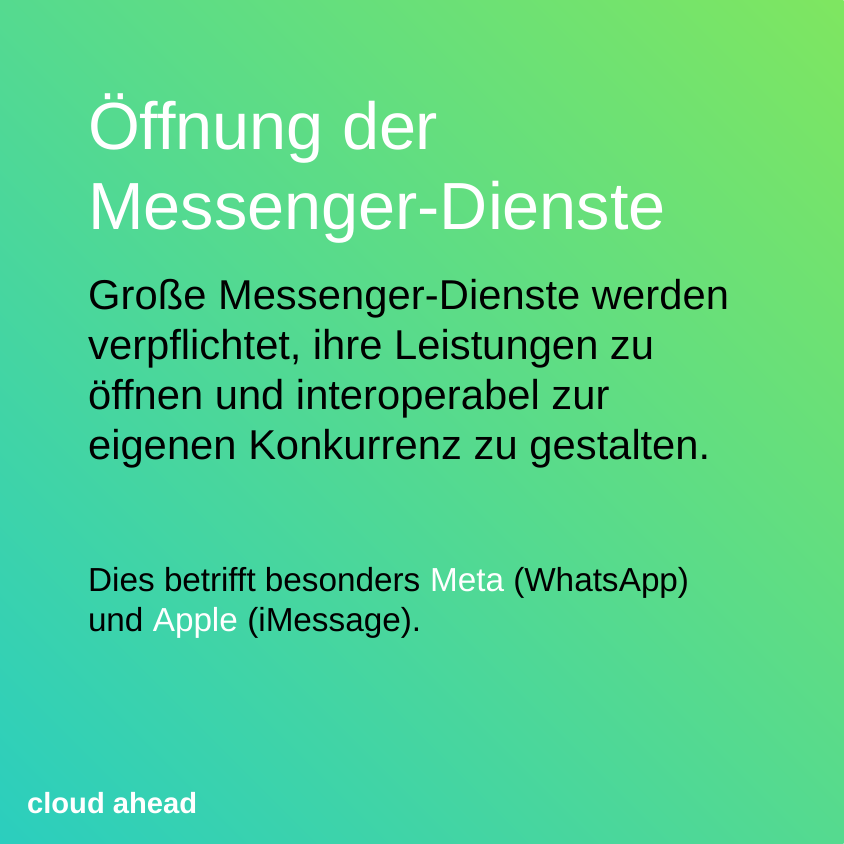

Öffnung der Messenger-Dienste
Große Messenger-Dienste werden verpflichtet, ihre Leistungen zu öffnen und interoperabel zur eigenen Konkurrenz zu gestalten.

Dies betrifft besonders Meta (WhatsApp) und Apple (iMessage).